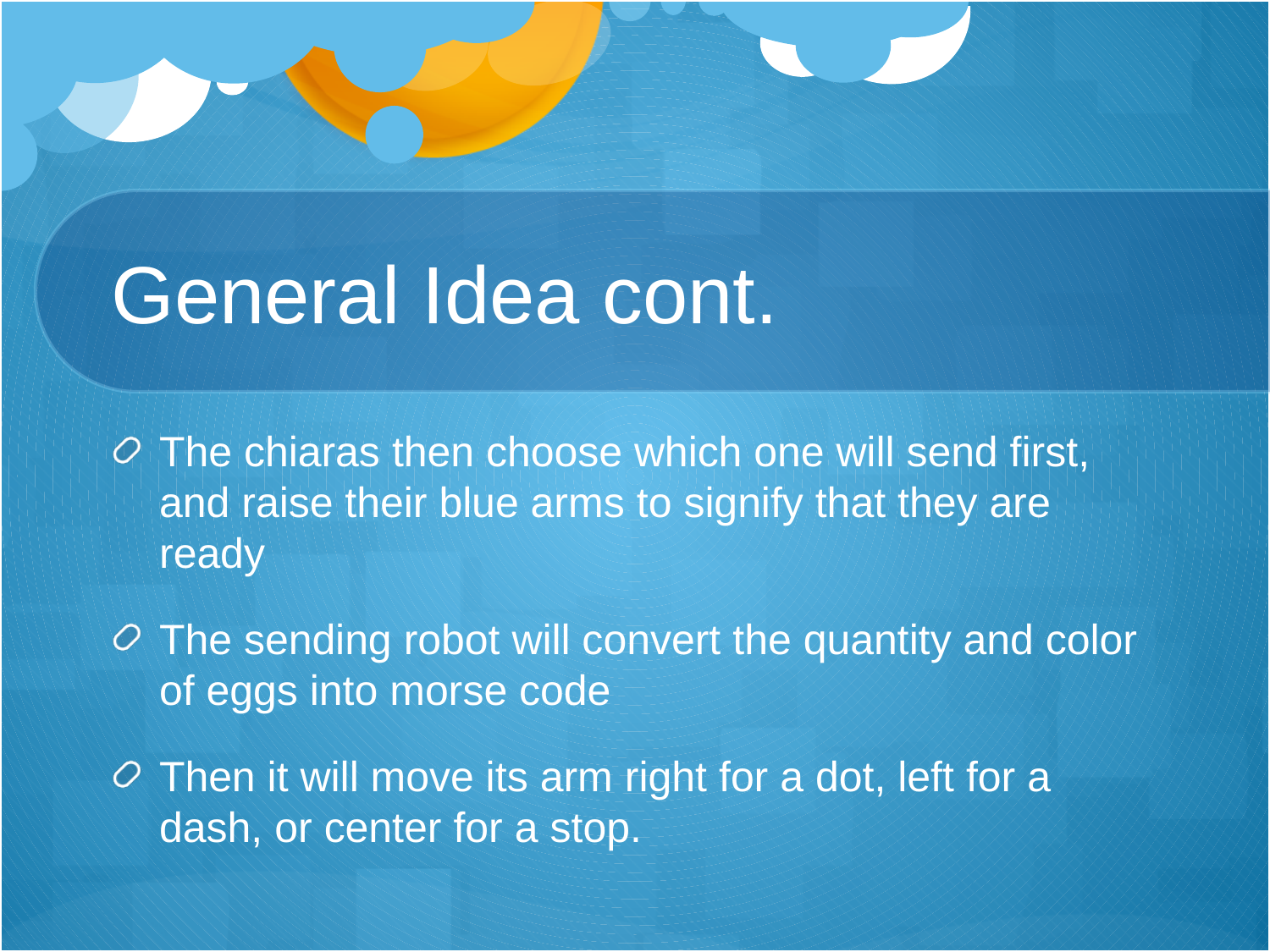

# General Idea cont.
The chiaras then choose which one will send first, and raise their blue arms to signify that they are ready
The sending robot will convert the quantity and color of eggs into morse code
Then it will move its arm right for a dot, left for a dash, or center for a stop.